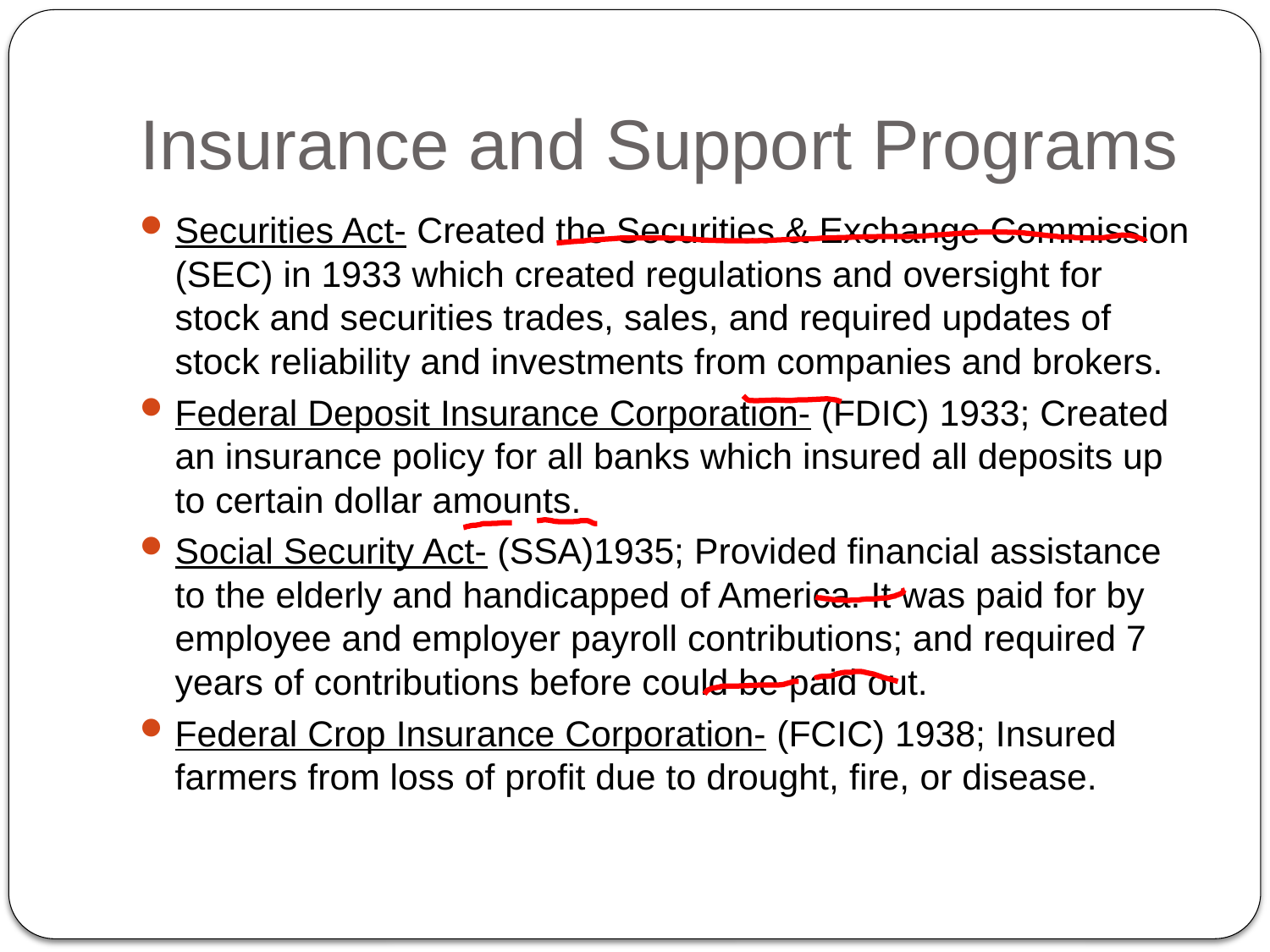

# Insurance and Support Programs
Securities Act- Created the Securities & Exchange Commission (SEC) in 1933 which created regulations and oversight for stock and securities trades, sales, and required updates of stock reliability and investments from companies and brokers.
Federal Deposit Insurance Corporation- (FDIC) 1933; Created an insurance policy for all banks which insured all deposits up to certain dollar amounts.
Social Security Act- (SSA)1935; Provided financial assistance to the elderly and handicapped of America. It was paid for by employee and employer payroll contributions; and required 7 years of contributions before could be paid out.
Federal Crop Insurance Corporation- (FCIC) 1938; Insured farmers from loss of profit due to drought, fire, or disease.